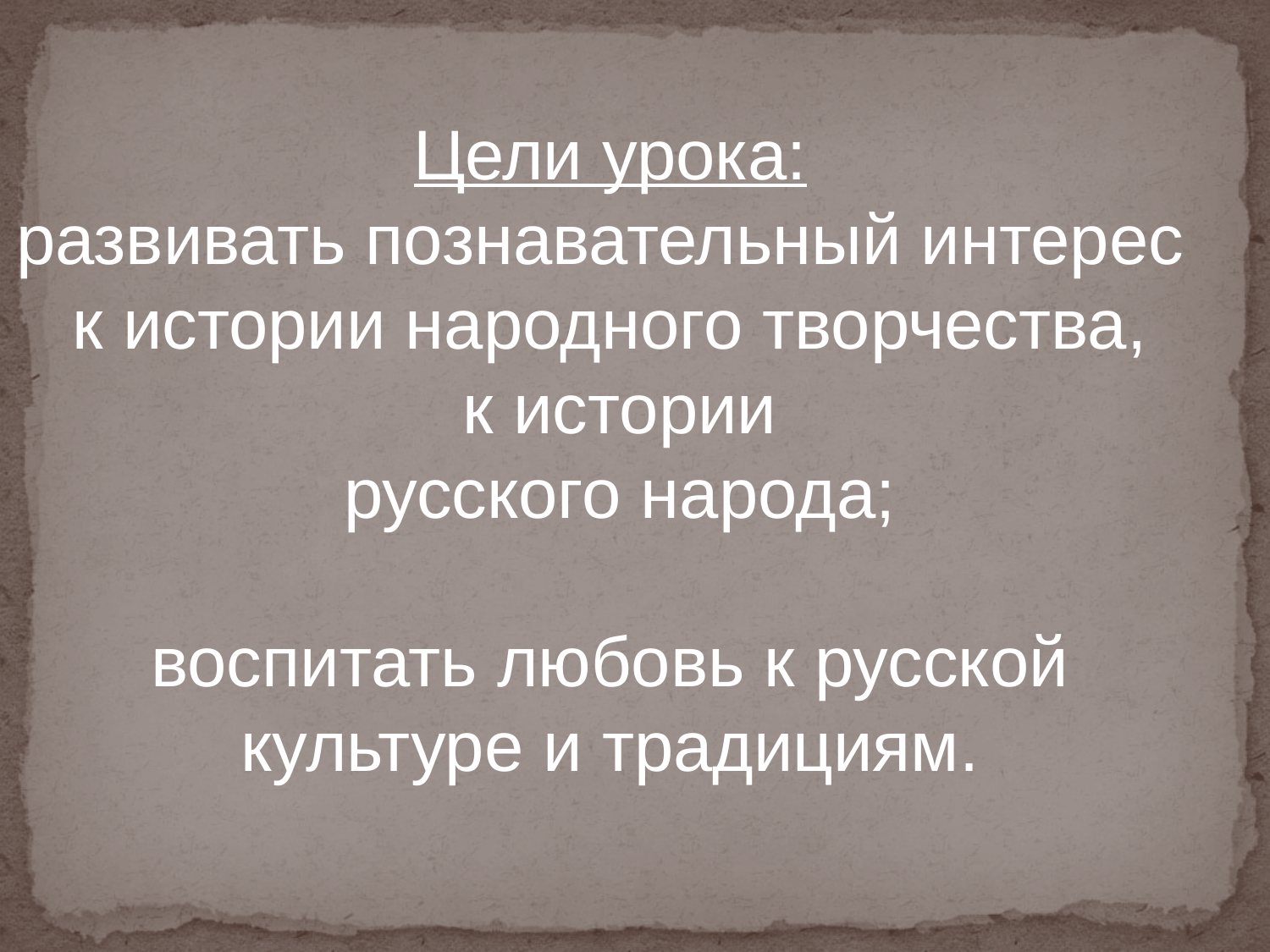

Цели урока:
развивать познавательный интерес
к истории народного творчества,
 к истории
 русского народа;

 воспитать любовь к русской
культуре и традициям.